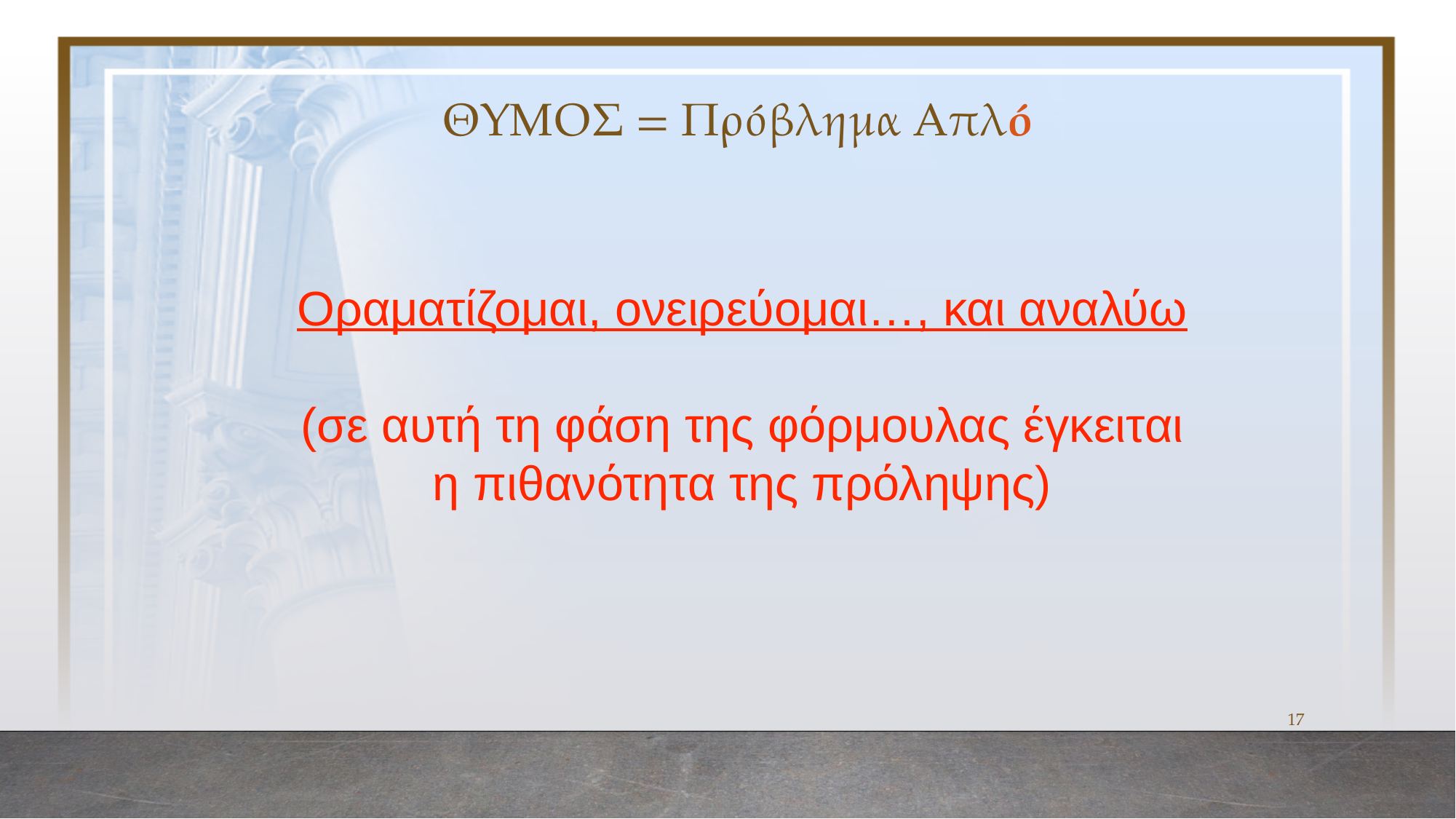

# ΘΥΜΟΣ = Πρόβλημα Απλό
Οραματίζομαι, ονειρεύομαι…, και αναλύω

(σε αυτή τη φάση της φόρμουλας έγκειται η πιθανότητα της πρόληψης)
17